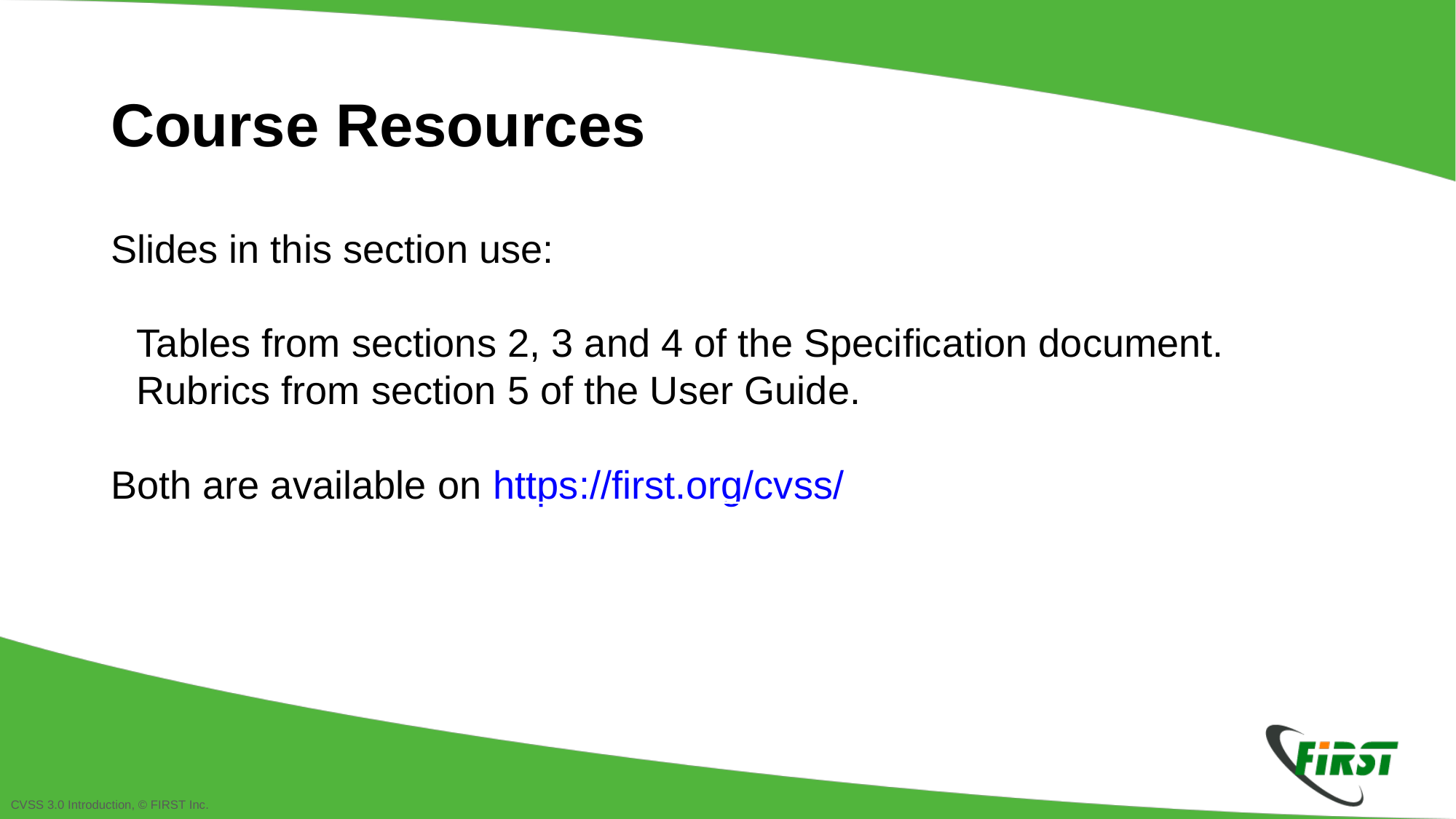

Course Resources
Slides in this section use:

Tables from sections 2, 3 and 4 of the Specification document.
Rubrics from section 5 of the User Guide.

Both are available on https://first.org/cvss/